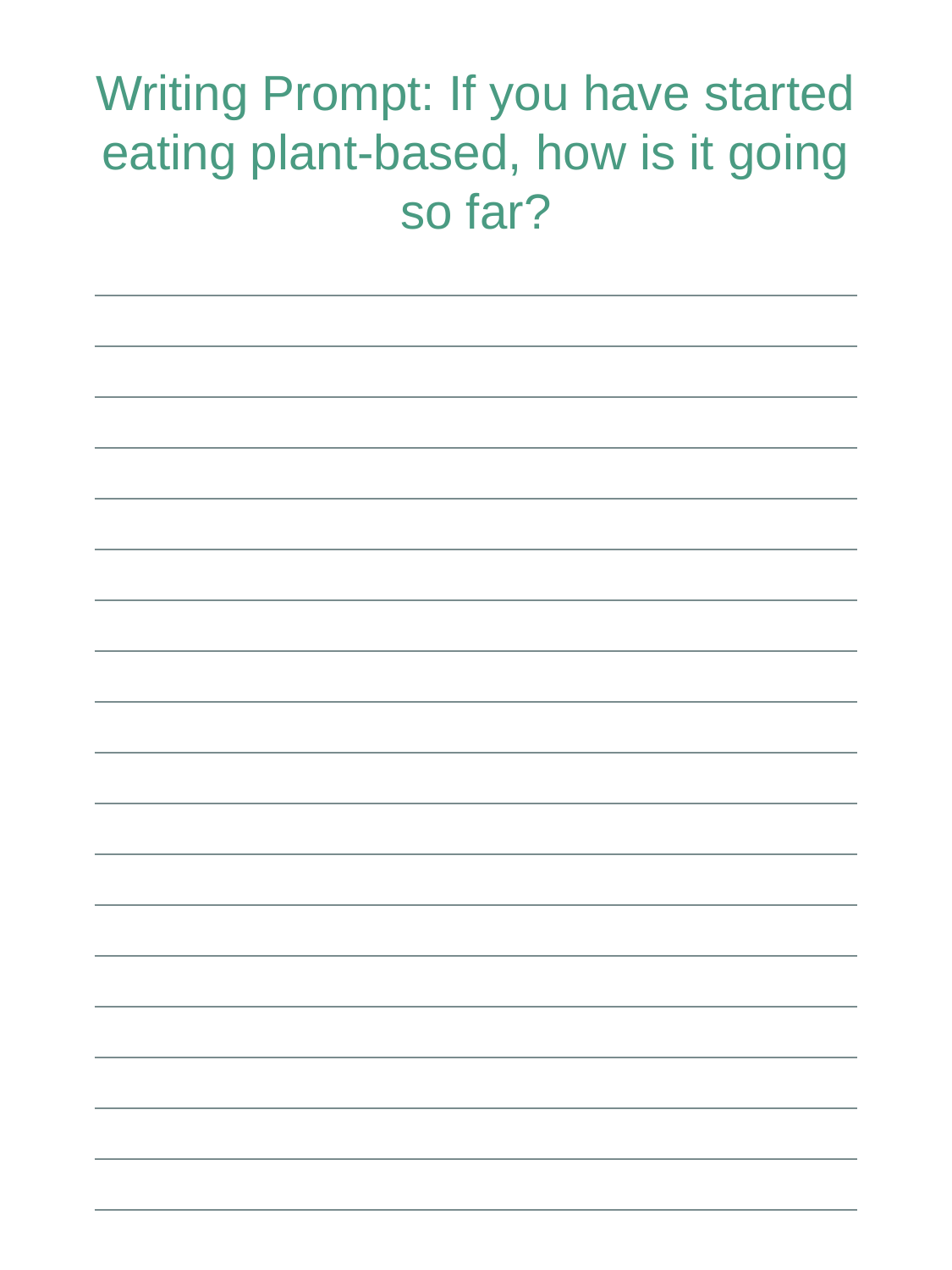

Writing Prompt: If you have started eating plant-based, how is it going so far?
|  |
| --- |
|  |
|  |
|  |
|  |
|  |
|  |
|  |
|  |
|  |
|  |
|  |
|  |
|  |
|  |
|  |
|  |
|  |